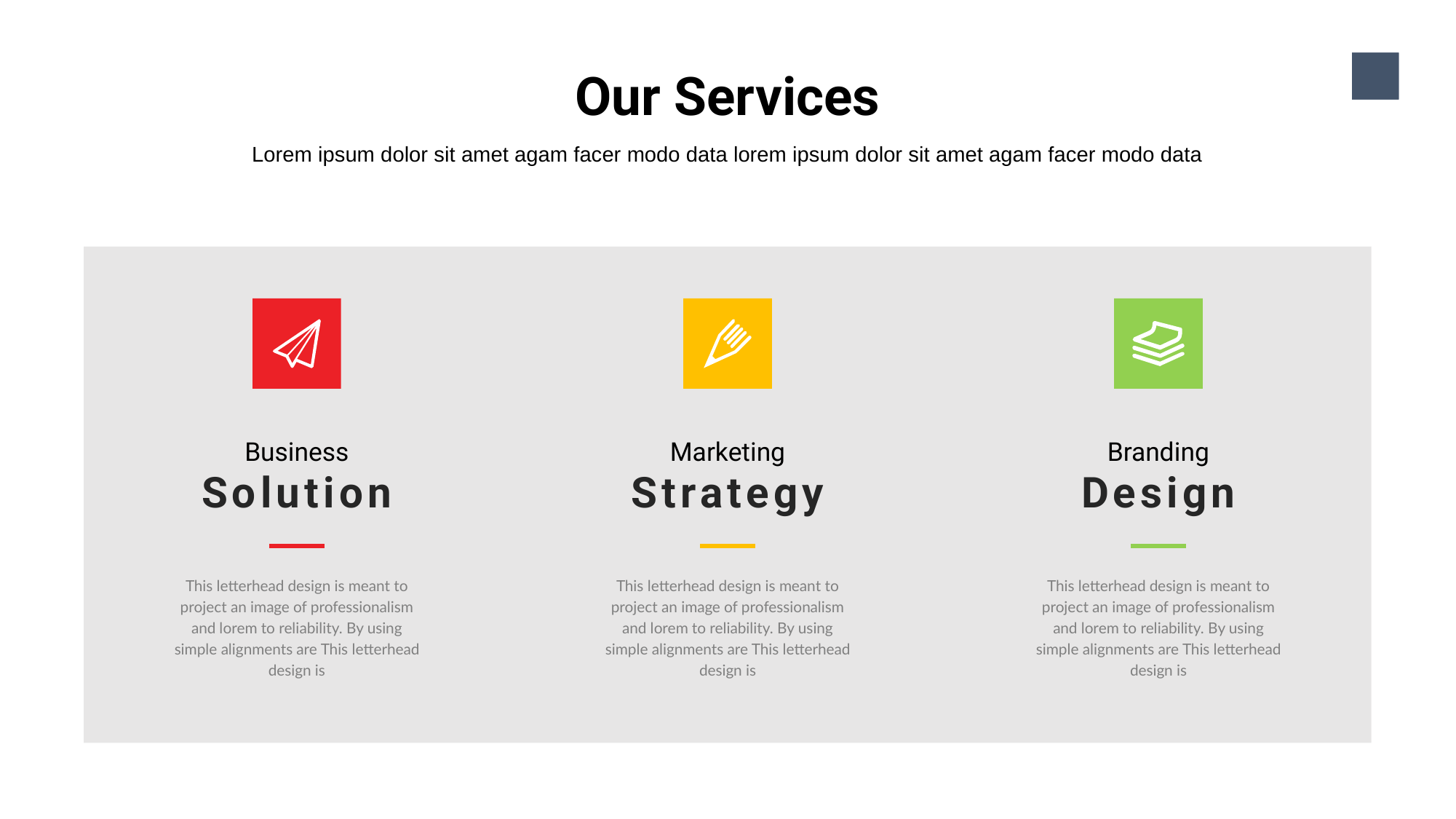

# Our Services
9
Lorem ipsum dolor sit amet agam facer modo data lorem ipsum dolor sit amet agam facer modo data

Business
Solution
This letterhead design is meant to project an image of professionalism and lorem to reliability. By using simple alignments are This letterhead design is

Marketing
Strategy
This letterhead design is meant to project an image of professionalism and lorem to reliability. By using simple alignments are This letterhead design is

Branding
Design
This letterhead design is meant to project an image of professionalism and lorem to reliability. By using simple alignments are This letterhead design is